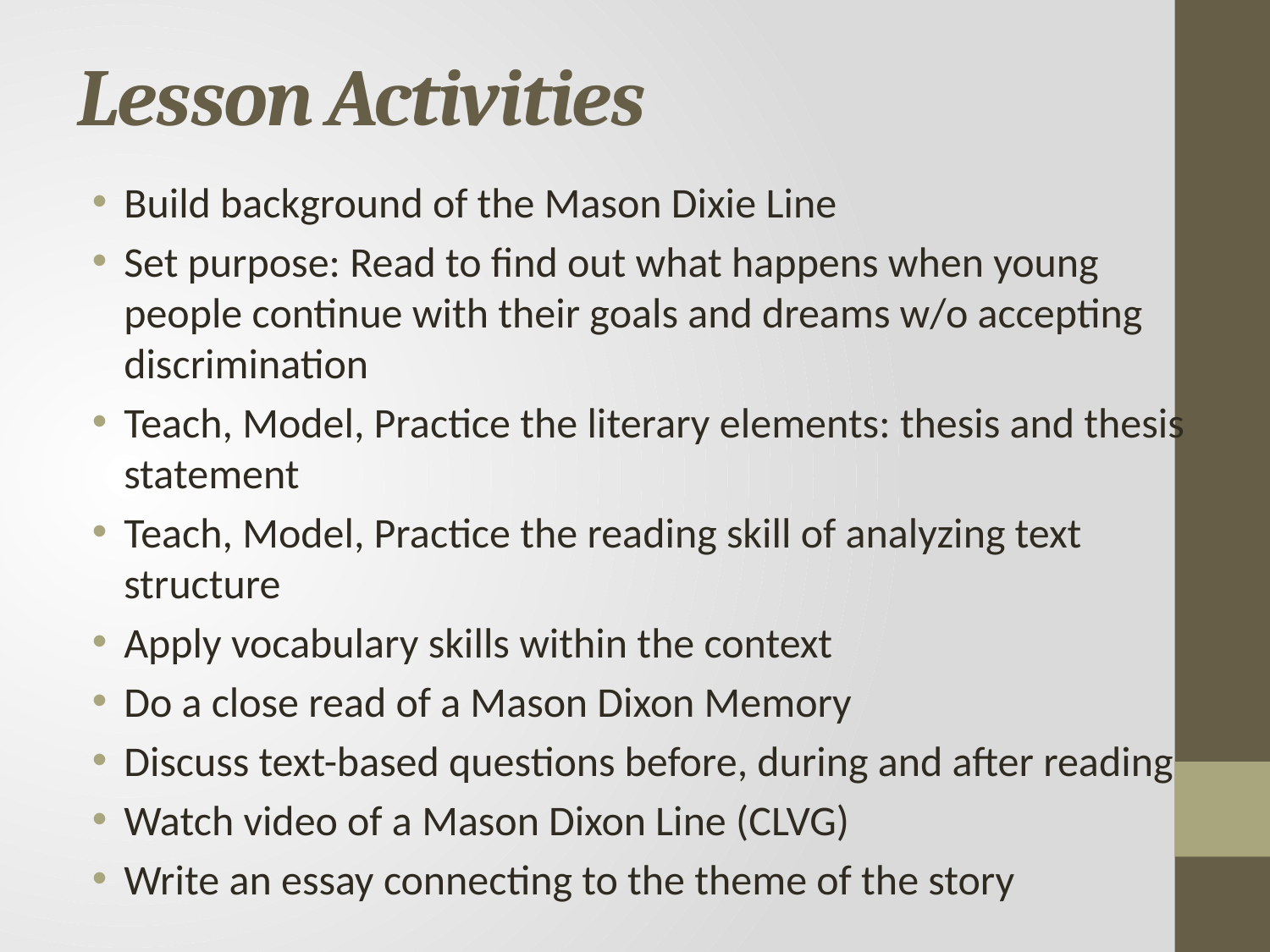

# Lesson Activities
Build background of the Mason Dixie Line
Set purpose: Read to find out what happens when young people continue with their goals and dreams w/o accepting discrimination
Teach, Model, Practice the literary elements: thesis and thesis statement
Teach, Model, Practice the reading skill of analyzing text structure
Apply vocabulary skills within the context
Do a close read of a Mason Dixon Memory
Discuss text-based questions before, during and after reading
Watch video of a Mason Dixon Line (CLVG)
Write an essay connecting to the theme of the story